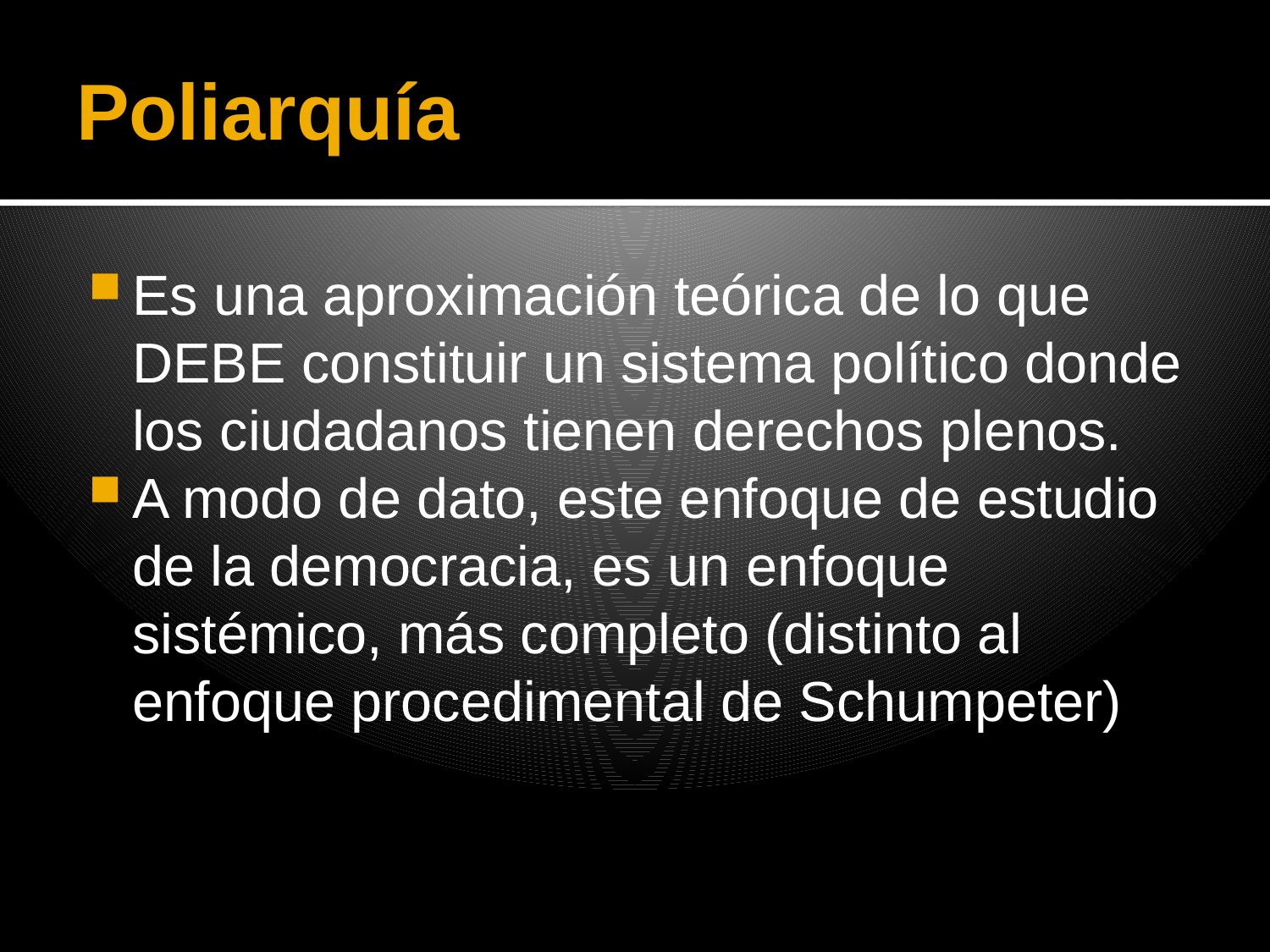

# Poliarquía
Es una aproximación teórica de lo que DEBE constituir un sistema político donde los ciudadanos tienen derechos plenos.
A modo de dato, este enfoque de estudio de la democracia, es un enfoque sistémico, más completo (distinto al enfoque procedimental de Schumpeter)